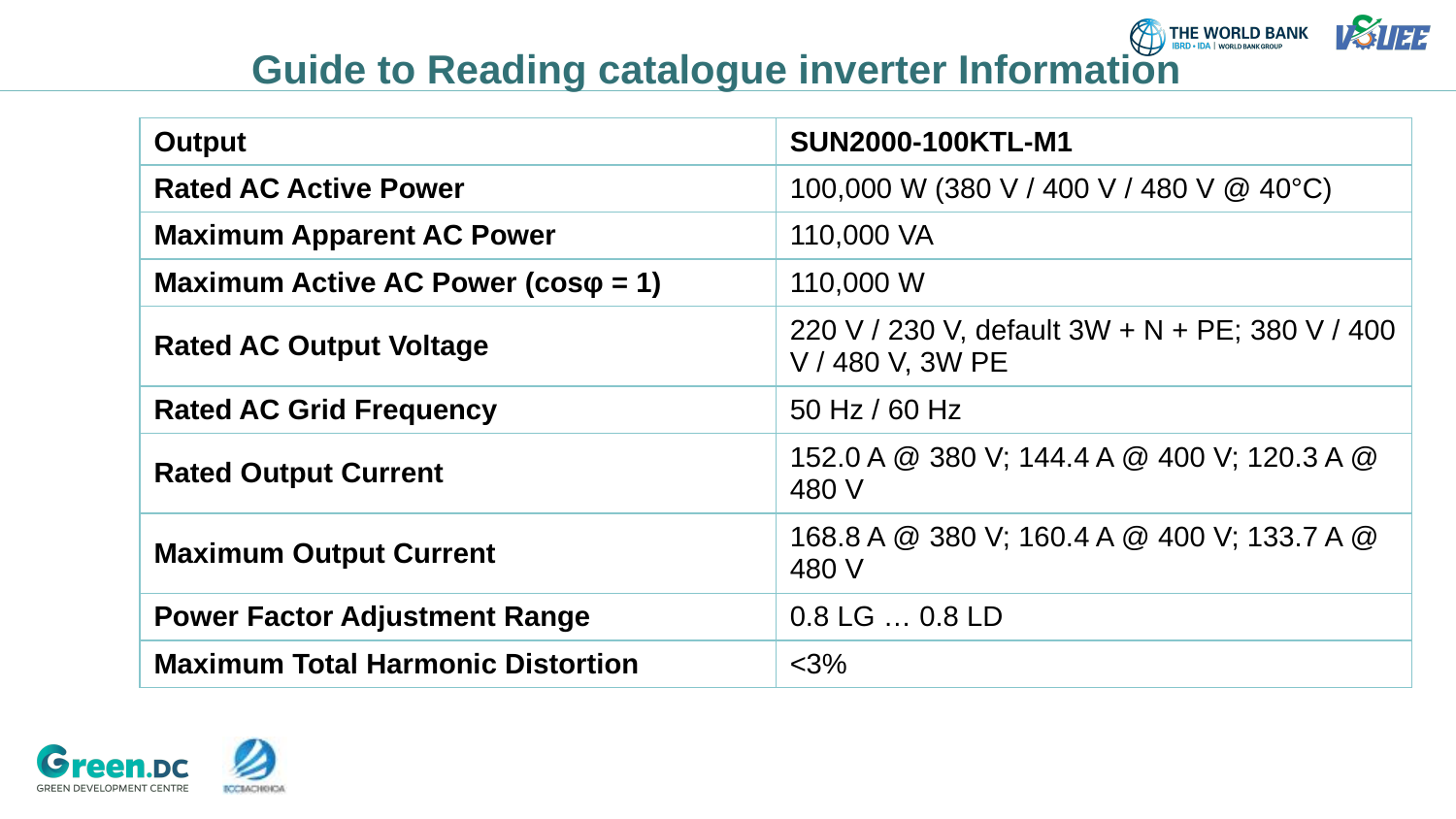

Guide to Reading catalogue inverter Information

| Output | SUN2000-100KTL-M1 |
| --- | --- |
| Rated AC Active Power | 100,000 W (380 V / 400 V / 480 V @ 40°C) |
| Maximum Apparent AC Power | 110,000 VA |
| Maximum Active AC Power (cosφ = 1) | 110,000 W |
| Rated AC Output Voltage | 220 V / 230 V, default 3W + N + PE; 380 V / 400 V / 480 V, 3W PE |
| Rated AC Grid Frequency | 50 Hz / 60 Hz |
| Rated Output Current | 152.0 A @ 380 V; 144.4 A @ 400 V; 120.3 A @ 480 V |
| Maximum Output Current | 168.8 A @ 380 V; 160.4 A @ 400 V; 133.7 A @ 480 V |
| Power Factor Adjustment Range | 0.8 LG … 0.8 LD |
| Maximum Total Harmonic Distortion | <3% |